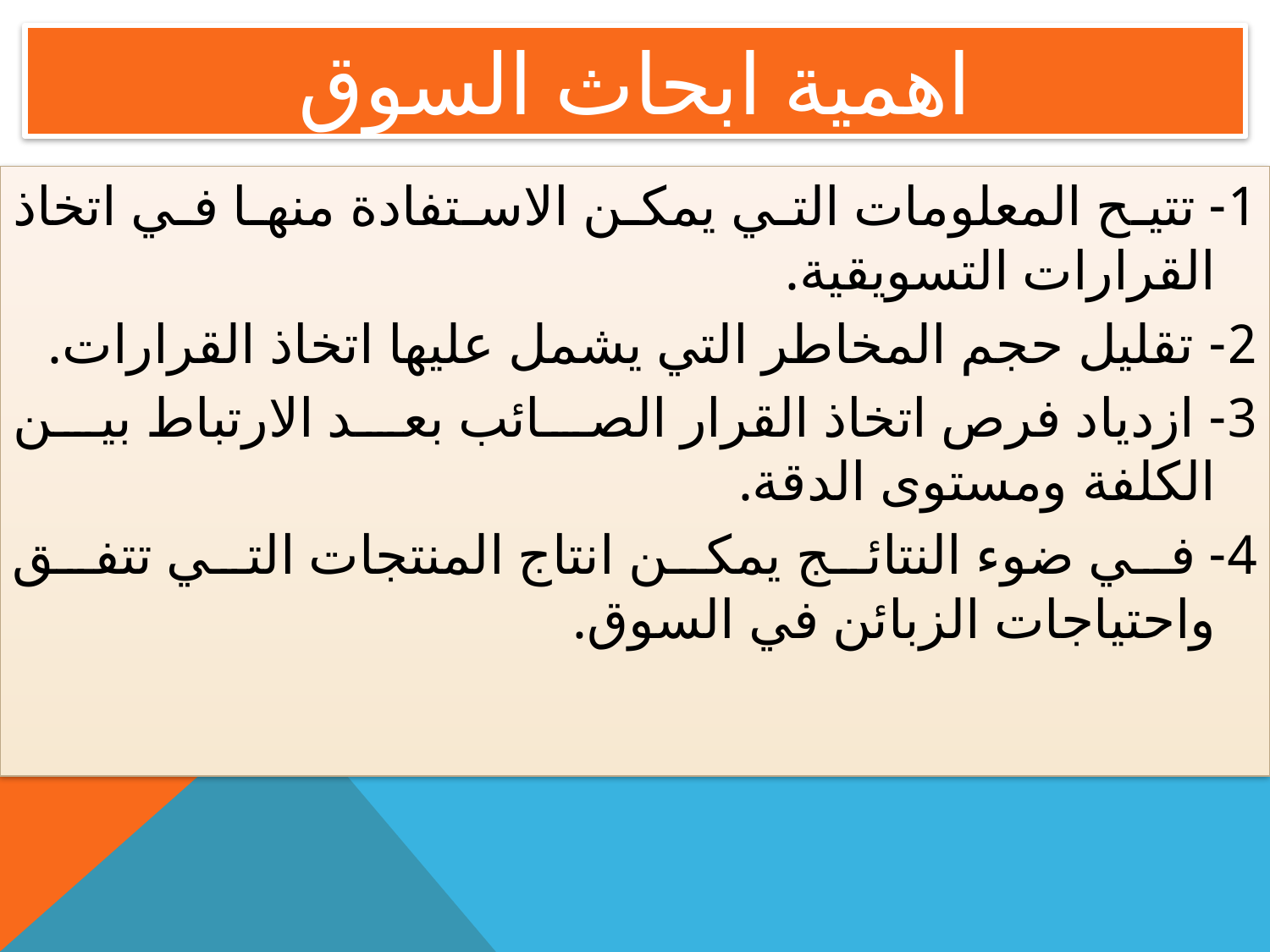

# اهمية ابحاث السوق
1- تتيح المعلومات التي يمكن الاستفادة منها في اتخاذ القرارات التسويقية.
2- تقليل حجم المخاطر التي يشمل عليها اتخاذ القرارات.
3- ازدياد فرص اتخاذ القرار الصائب بعد الارتباط بين الكلفة ومستوى الدقة.
4- في ضوء النتائج يمكن انتاج المنتجات التي تتفق واحتياجات الزبائن في السوق.